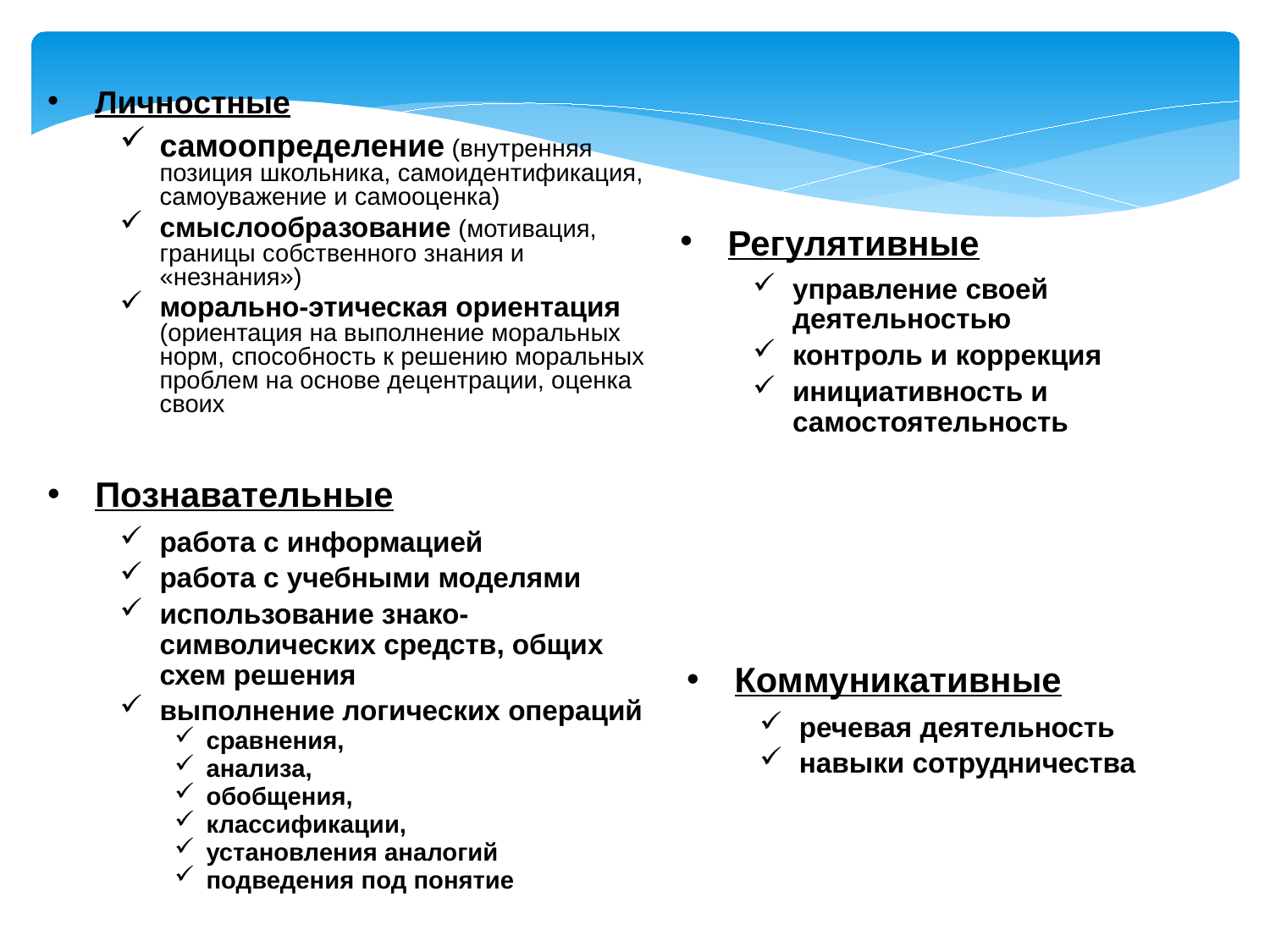

Личностные
самоопределение (внутренняя позиция школьника, самоидентификация, самоуважение и самооценка)
смыслообразование (мотивация, границы собственного знания и «незнания»)
морально-этическая ориентация (ориентация на выполнение моральных норм, способность к решению моральных проблем на основе децентрации, оценка своих

Регулятивные
управление своей деятельностью
контроль и коррекция
инициативность и самостоятельность
Познавательные
работа с информацией
работа с учебными моделями
использование знако-символических средств, общих схем решения
выполнение логических операций
сравнения,
анализа,
обобщения,
классификации,
установления аналогий
подведения под понятие
Коммуникативные
речевая деятельность
навыки сотрудничества